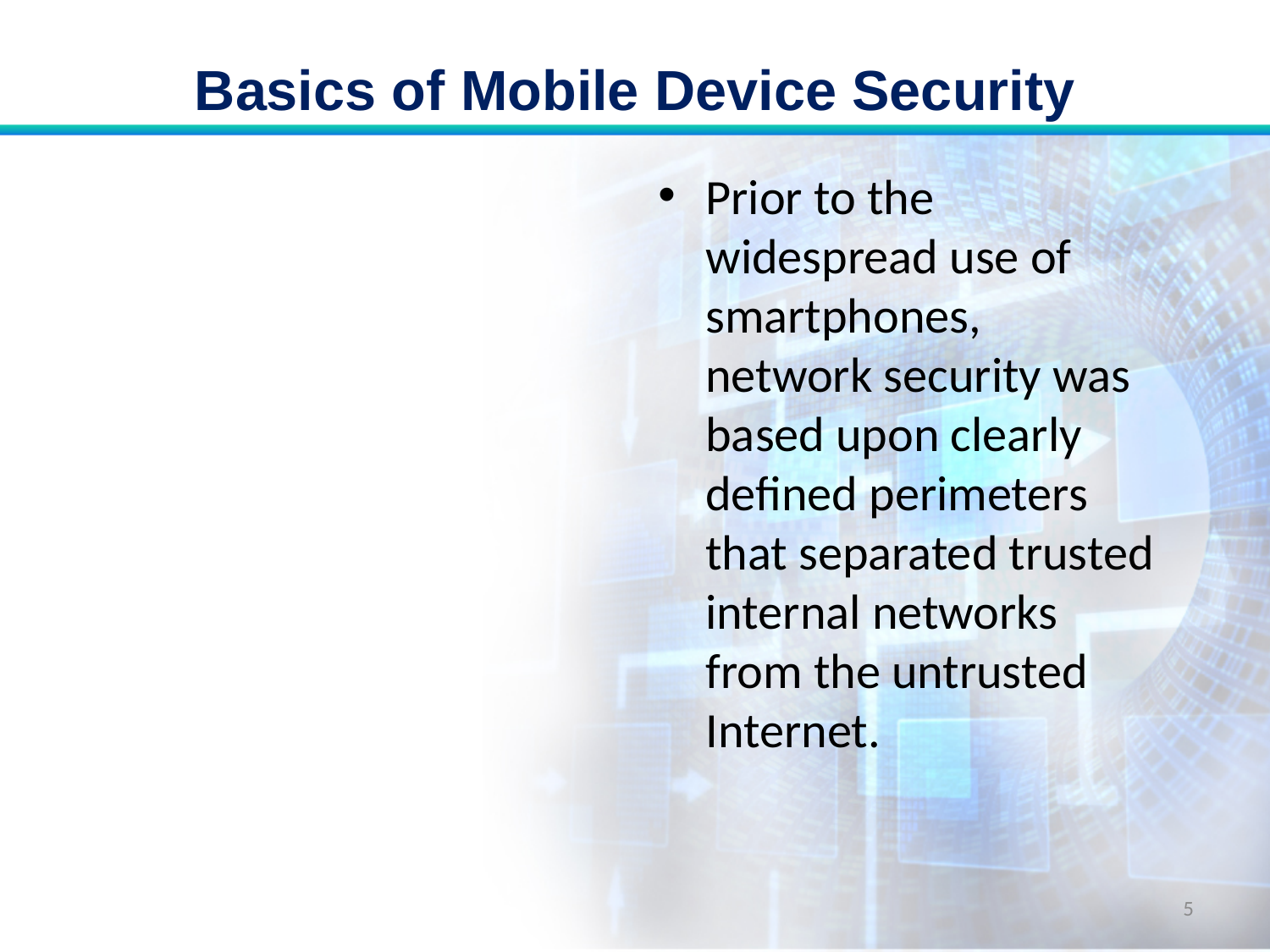

# Basics of Mobile Device Security
Prior to the widespread use of smartphones, network security was based upon clearly defined perimeters that separated trusted internal networks from the untrusted Internet.
5